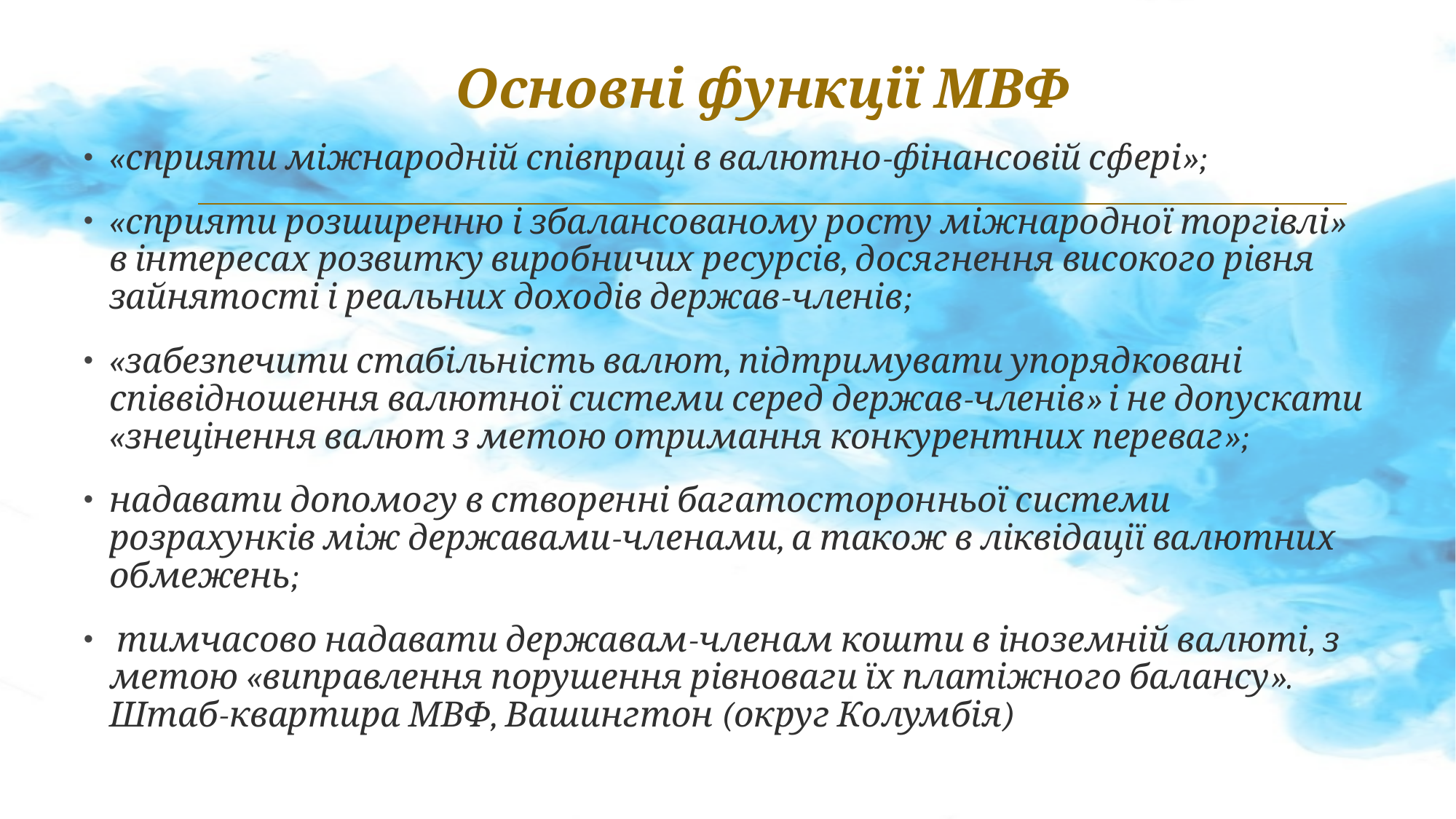

# Основні функції МВФ
«сприяти міжнародній співпраці в валютно-фінансовій сфері»;
«сприяти розширенню і збалансованому росту міжнародної торгівлі» в інтересах розвитку виробничих ресурсів, досягнення високого рівня зайнятості і реальних доходів держав-членів;
«забезпечити стабільність валют, підтримувати упорядковані співвідношення валютної системи серед держав-членів» і не допускати «знецінення валют з метою отримання конкурентних переваг»;
надавати допомогу в створенні багатосторонньої системи розрахунків між державами-членами, а також в ліквідації валютних обмежень;
 тимчасово надавати державам-членам кошти в іноземній валюті, з метою «виправлення порушення рівноваги їх платіжного балансу». Штаб-квартира МВФ, Вашингтон (округ Колумбія)